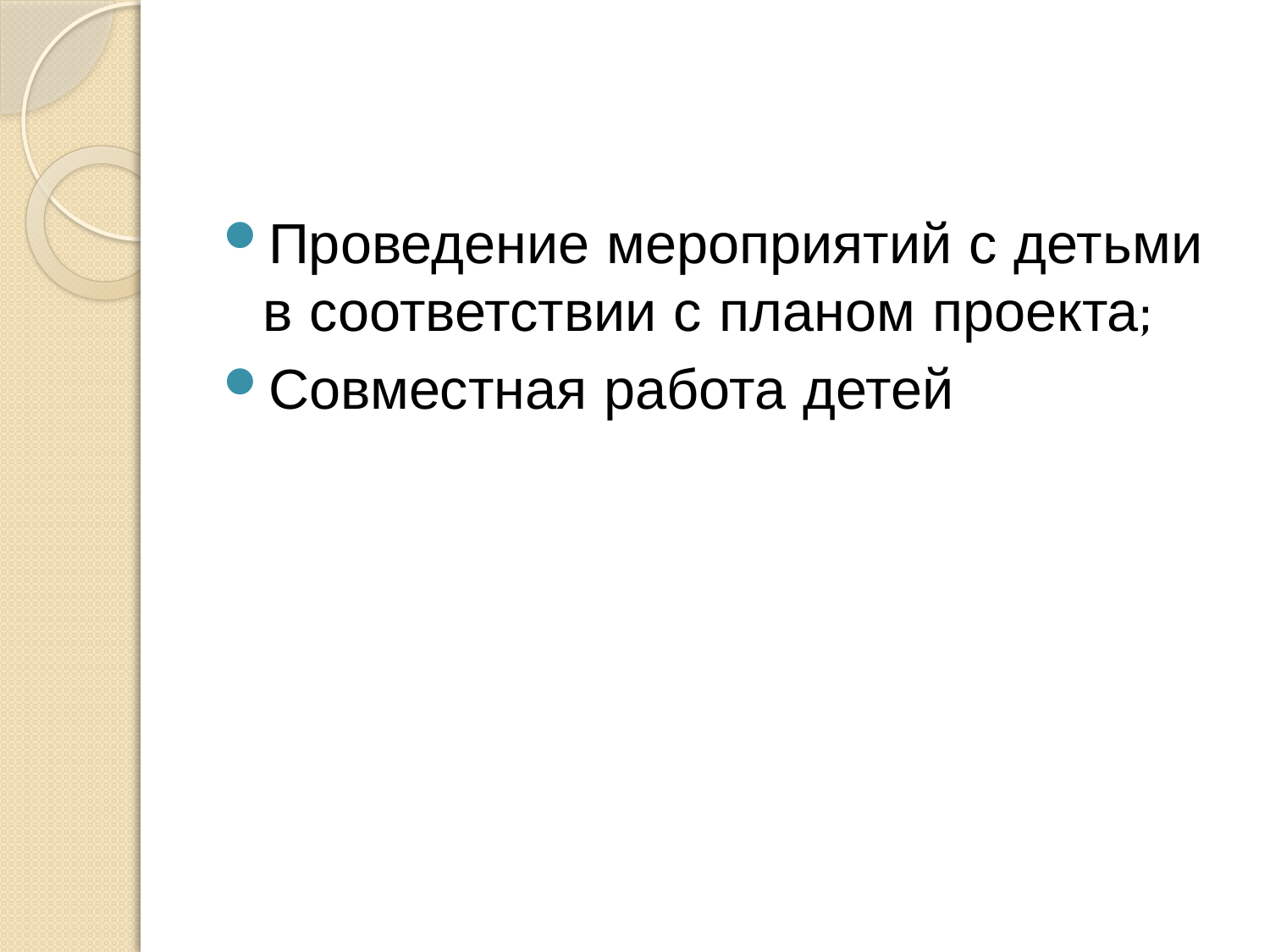

#
Проведение мероприятий с детьми в соответствии с планом проекта;
Совместная работа детей